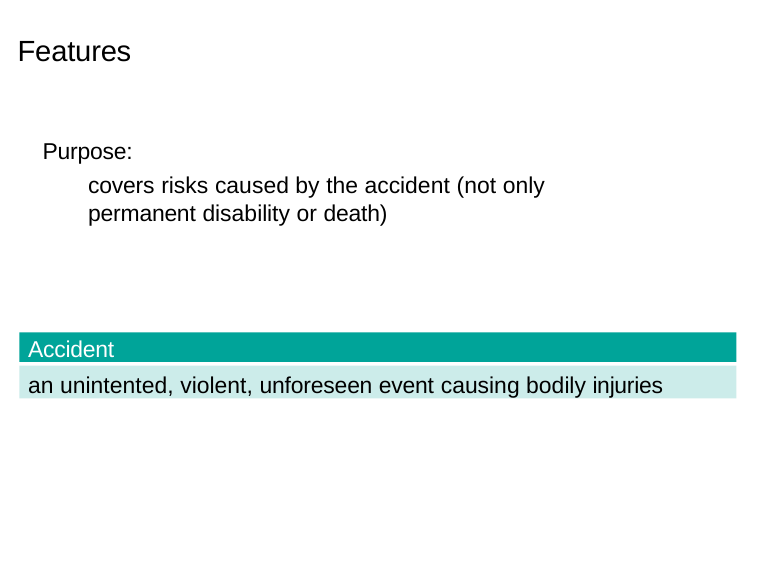

# Features
Purpose:
covers risks caused by the accident (not only permanent disability or death)
Accident
an unintented, violent, unforeseen event causing bodily injuries
Jirˇí Valecký (VSB-TUO)
19 / 25